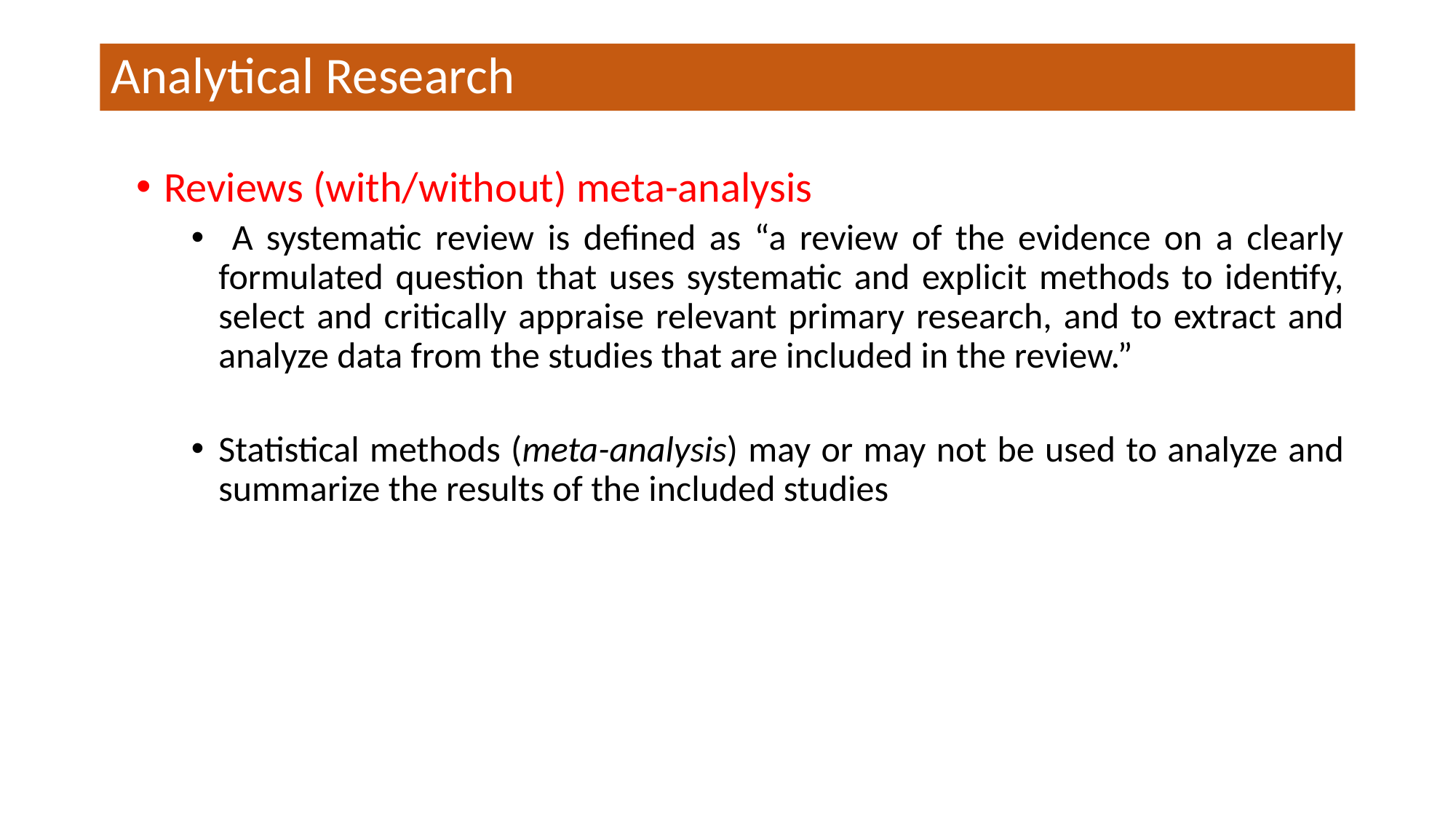

# Analytical Research
Reviews (with/without) meta-analysis
 A systematic review is defined as “a review of the evidence on a clearly formulated question that uses systematic and explicit methods to identify, select and critically appraise relevant primary research, and to extract and analyze data from the studies that are included in the review.”

Statistical methods (meta-analysis) may or may not be used to analyze and summarize the results of the included studies